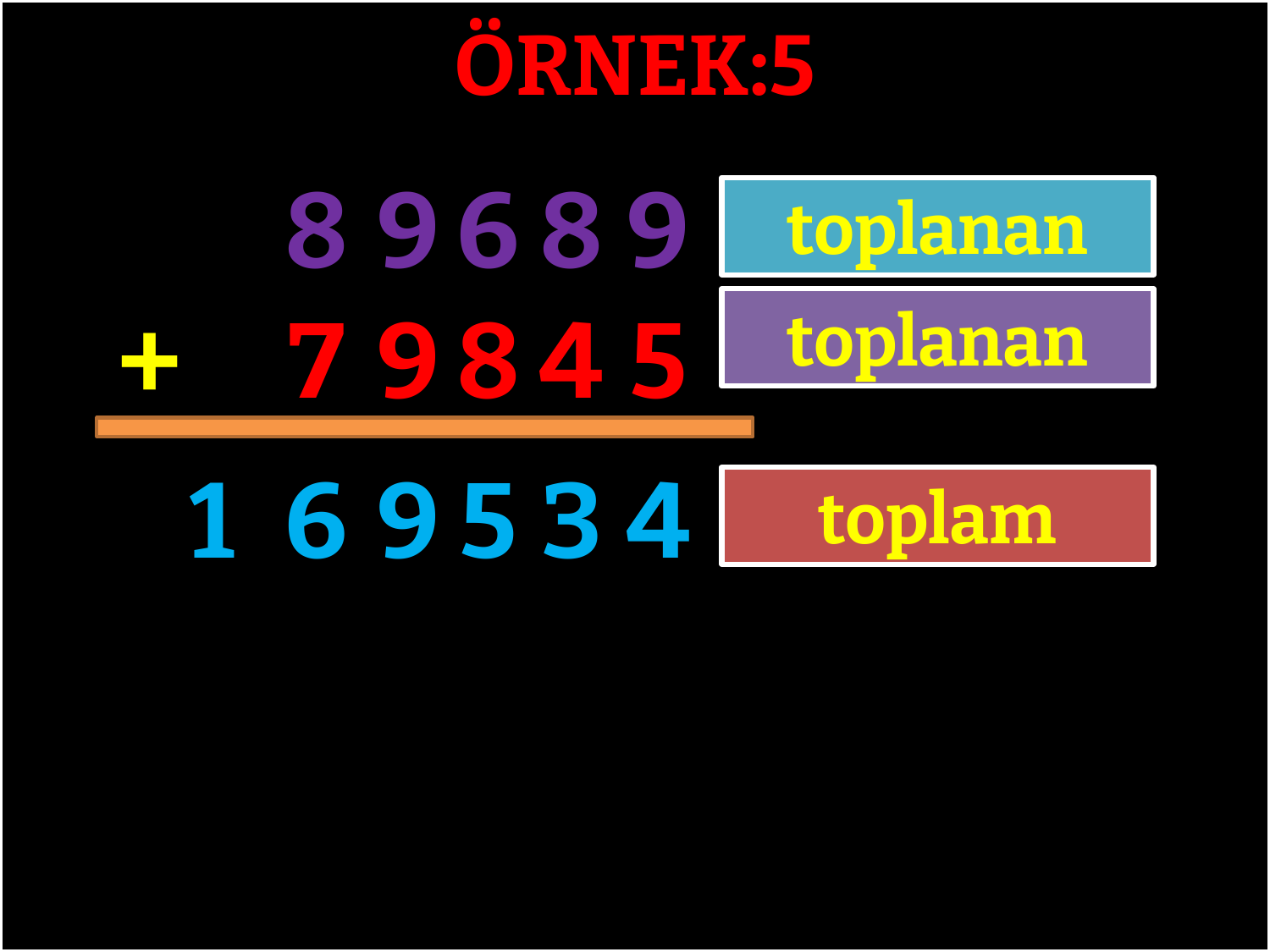

ÖRNEK:5
9
8
6
9
8
toplanan
+
5
4
8
9
7
toplanan
#

1
6
9
5
3
4
toplam